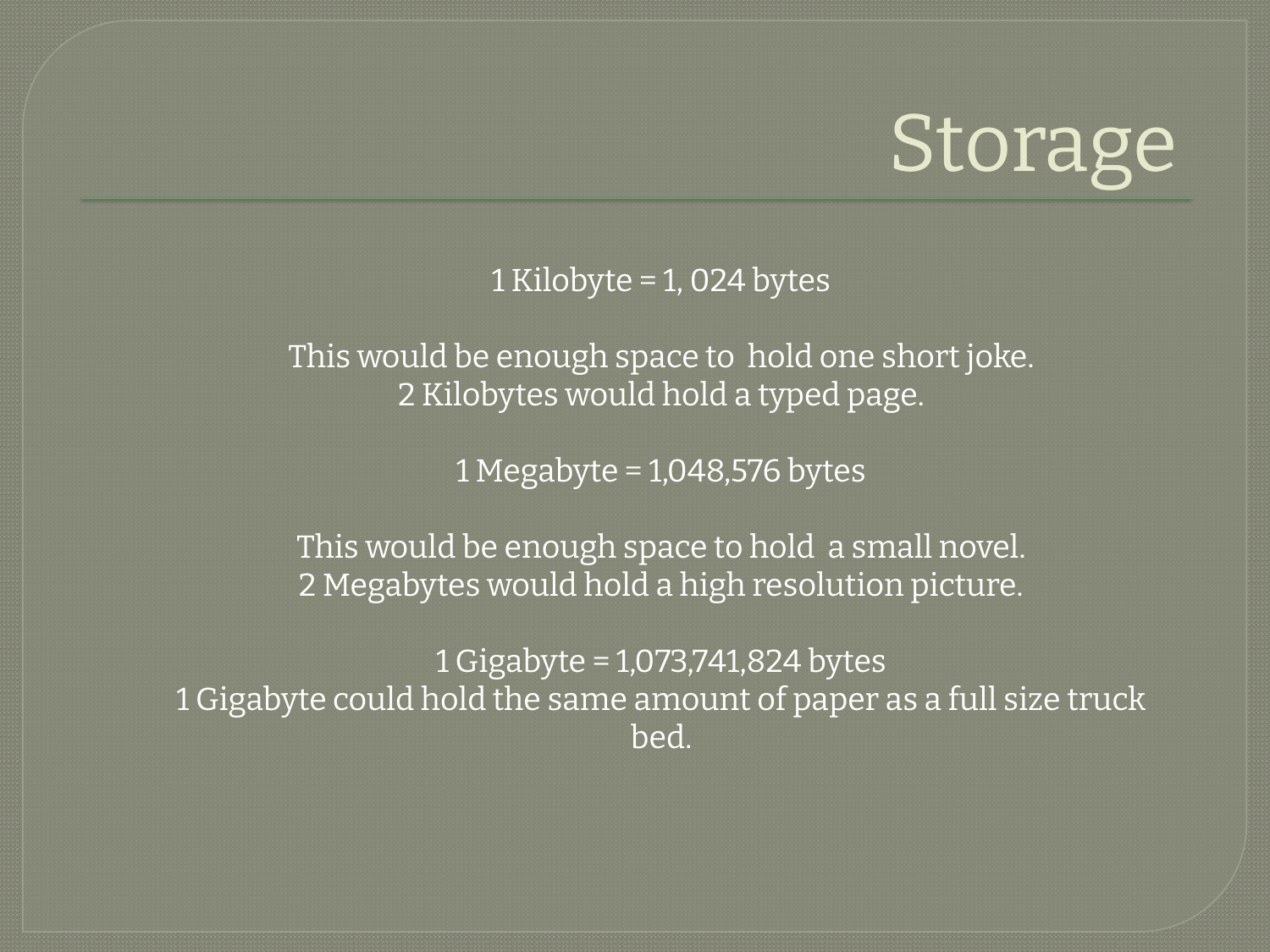

# Storage
1 Kilobyte = 1, 024 bytes

This would be enough space to  hold one short joke.
2 Kilobytes would hold a typed page.

1 Megabyte = 1,048,576 bytes

This would be enough space to hold  a small novel.
2 Megabytes would hold a high resolution picture.

1 Gigabyte = 1,073,741,824 bytes
1 Gigabyte could hold the same amount of paper as a full size truck bed.